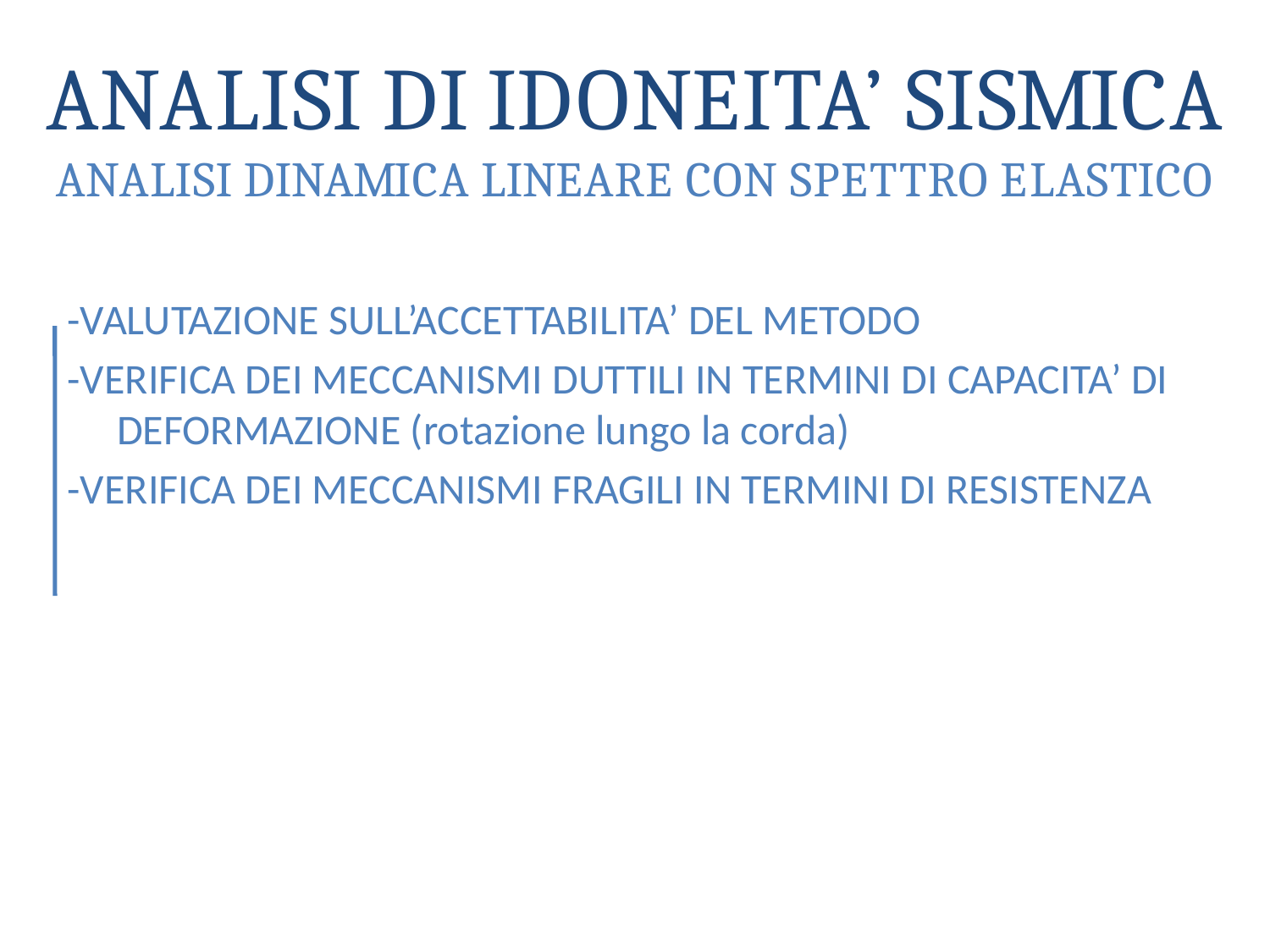

# ANALISI DI IDONEITA’ SISMICA ANALISI DINAMICA LINEARE CON SPETTRO ELASTICO
-VALUTAZIONE SULL’ACCETTABILITA’ DEL METODO
-VERIFICA DEI MECCANISMI DUTTILI IN TERMINI DI CAPACITA’ DI DEFORMAZIONE (rotazione lungo la corda)
-VERIFICA DEI MECCANISMI FRAGILI IN TERMINI DI RESISTENZA